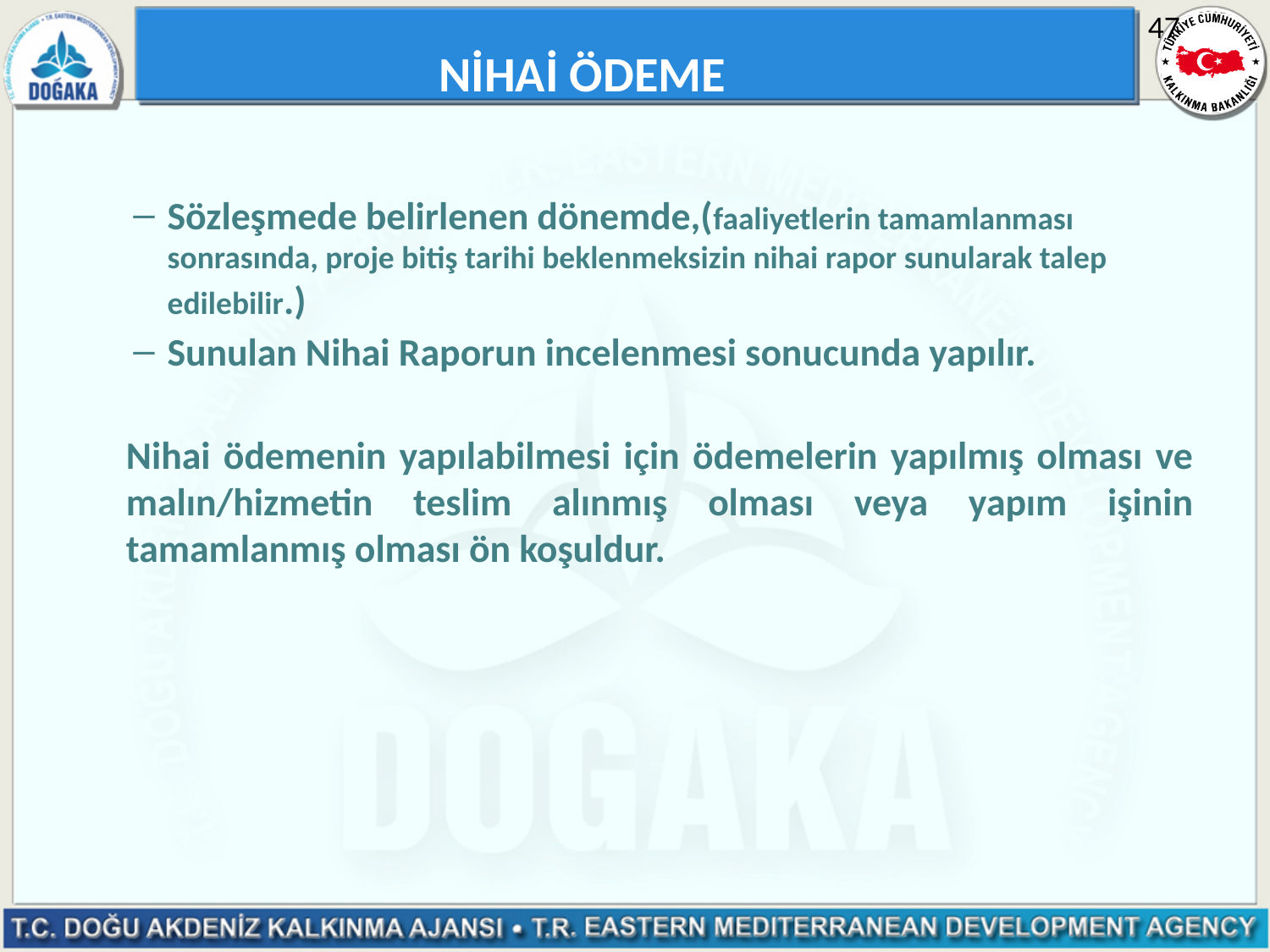

47
NİHAİ ÖDEME
Sözleşmede belirlenen dönemde,(faaliyetlerin tamamlanması sonrasında, proje bitiş tarihi beklenmeksizin nihai rapor sunularak talep edilebilir.)
Sunulan Nihai Raporun incelenmesi sonucunda yapılır.

Nihai ödemenin yapılabilmesi için ödemelerin yapılmış olması ve malın/hizmetin teslim alınmış olması veya yapım işinin tamamlanmış olması ön koşuldur.